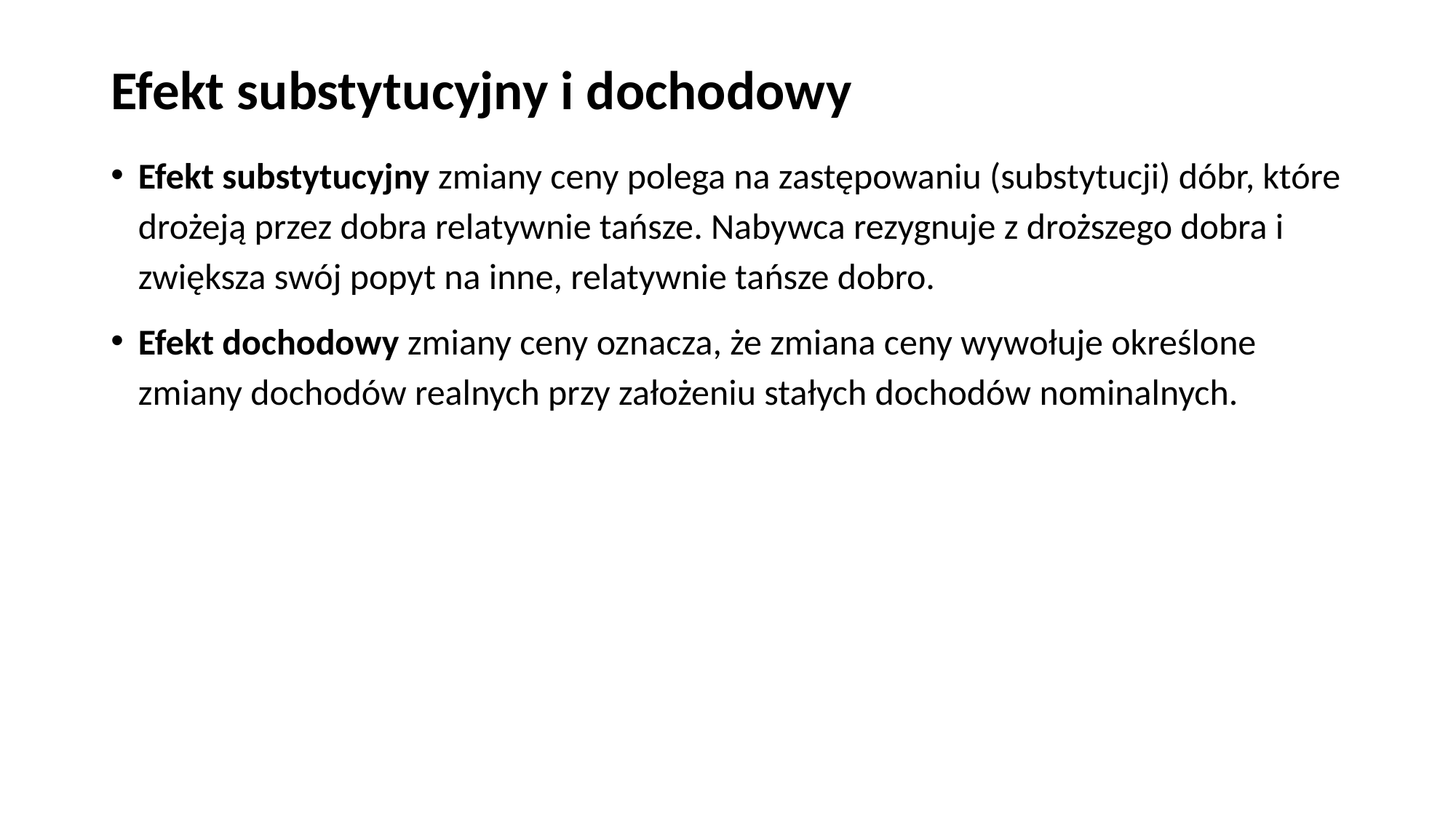

# Efekt substytucyjny i dochodowy
Efekt substytucyjny zmiany ceny polega na zastępowaniu (substytucji) dóbr, które drożeją przez dobra relatywnie tańsze. Nabywca rezygnuje z droższego dobra i zwiększa swój popyt na inne, relatywnie tańsze dobro.
Efekt dochodowy zmiany ceny oznacza, że zmiana ceny wywołuje określone zmiany dochodów realnych przy założeniu stałych dochodów nominalnych.